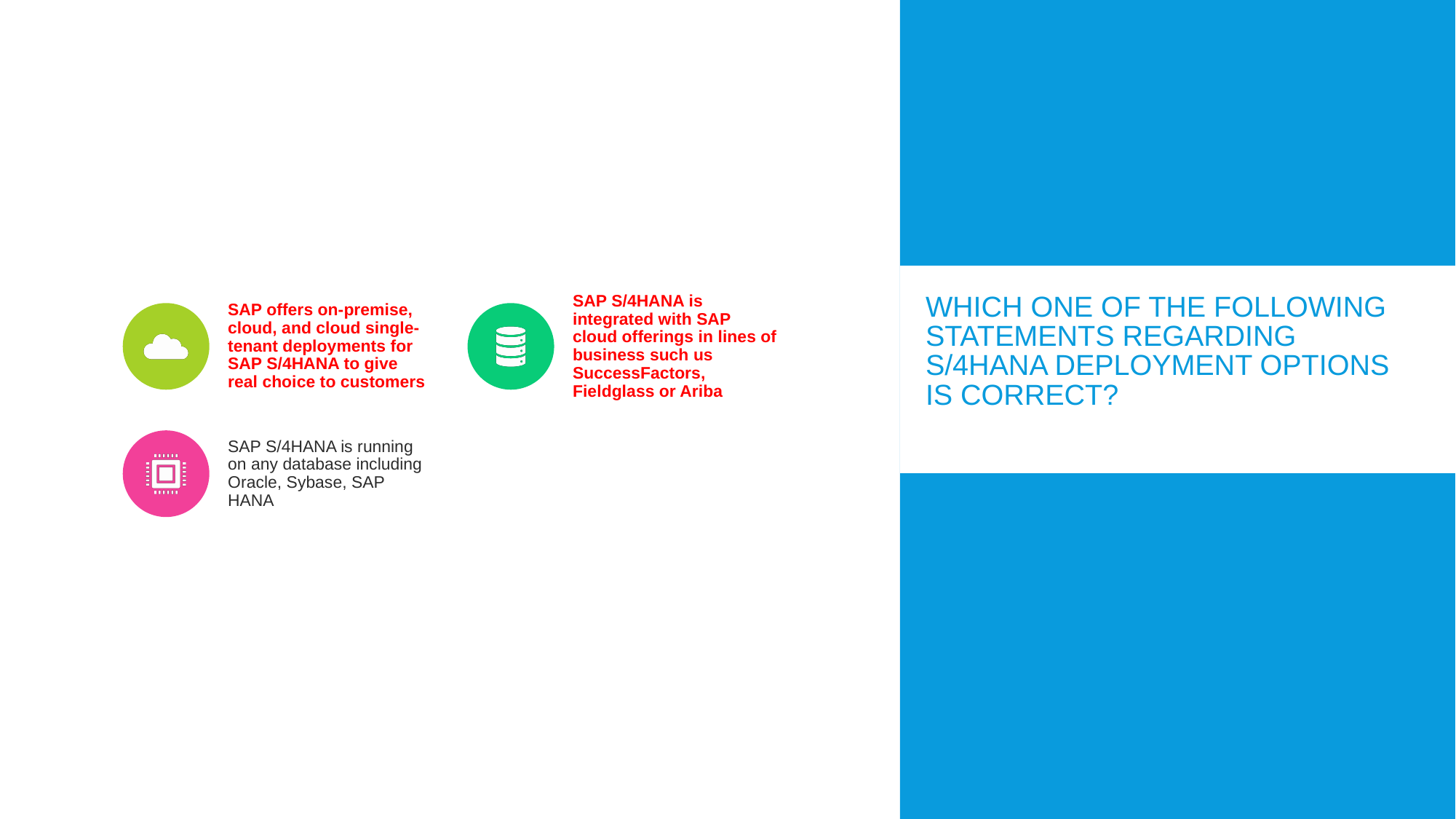

SAP offers on-premise, cloud, and cloud single-tenant deployments for SAP S/4HANA to give real choice to customers
SAP S/4HANA is integrated with SAP cloud offerings in lines of business such us SuccessFactors, Fieldglass or Ariba
SAP S/4HANA is running on any database including Oracle, Sybase, SAP HANA

# Which one of the following statements regarding S/4HANA deployment options is correct?